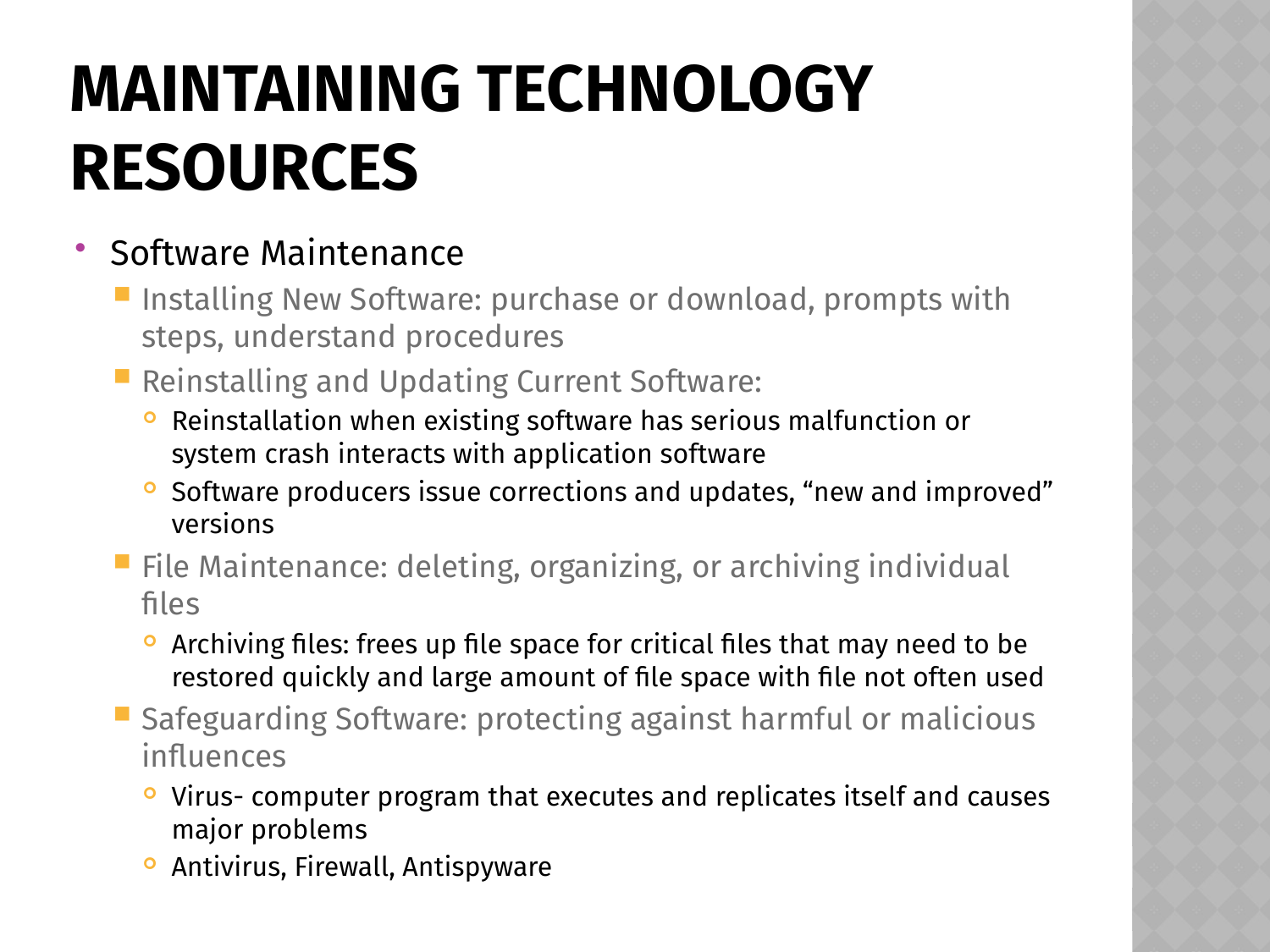

# Maintaining Technology Resources
Software Maintenance
Installing New Software: purchase or download, prompts with steps, understand procedures
Reinstalling and Updating Current Software:
Reinstallation when existing software has serious malfunction or system crash interacts with application software
Software producers issue corrections and updates, “new and improved” versions
File Maintenance: deleting, organizing, or archiving individual files
Archiving files: frees up file space for critical files that may need to be restored quickly and large amount of file space with file not often used
Safeguarding Software: protecting against harmful or malicious influences
Virus- computer program that executes and replicates itself and causes major problems
Antivirus, Firewall, Antispyware